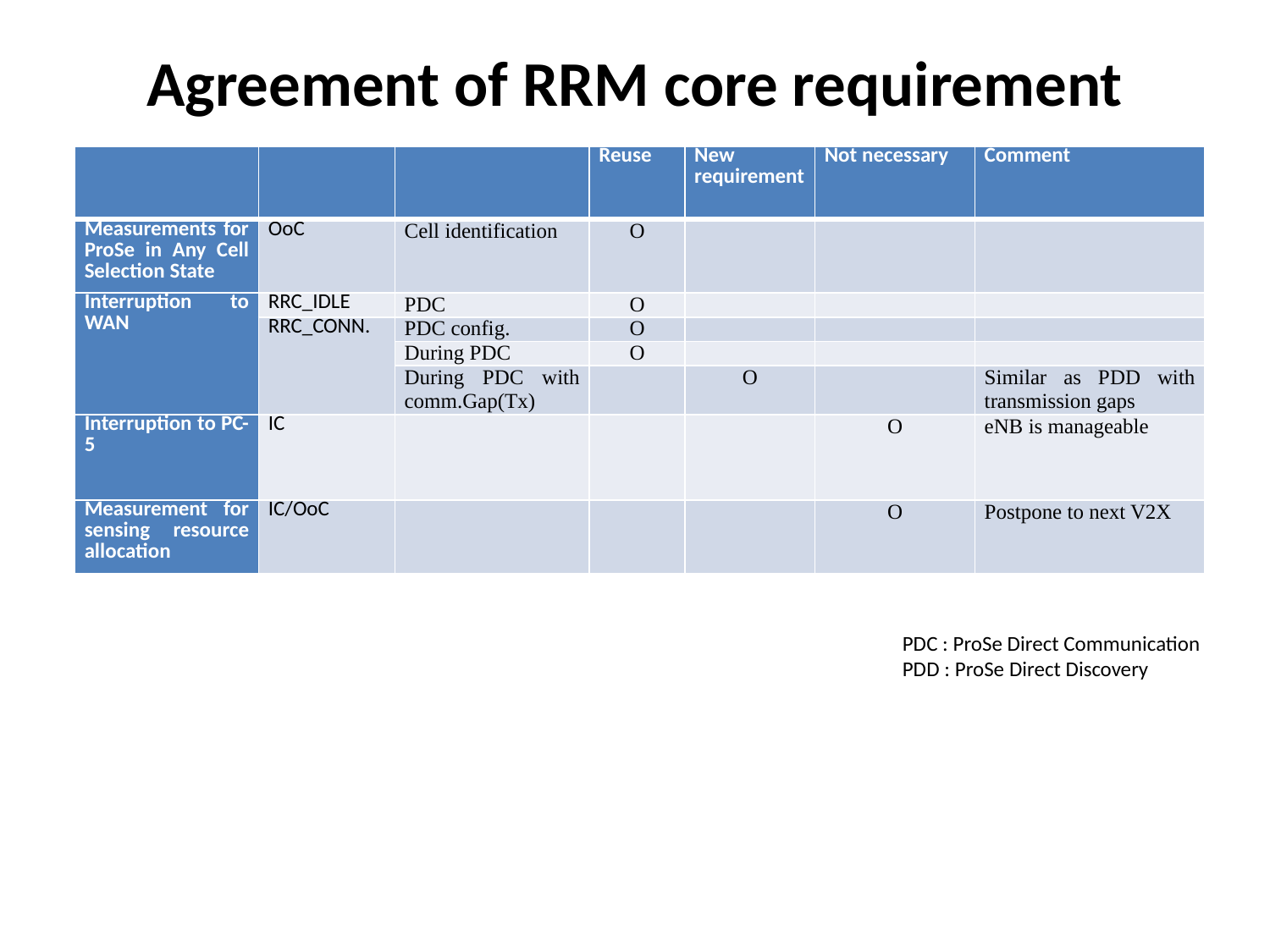

# Agreement of RRM core requirement
|  |  |  | Reuse | New requirement | Not necessary | Comment |
| --- | --- | --- | --- | --- | --- | --- |
| Measurements for ProSe in Any Cell Selection State | OoC | Cell identification | O |  |  |  |
| Interruption to WAN | RRC\_IDLE | PDC | O |  |  |  |
|  | RRC\_CONN. | PDC config. | O |  |  |  |
|  |  | During PDC | O |  |  |  |
|  |  | During PDC with comm.Gap(Tx) |  | O |  | Similar as PDD with transmission gaps |
| Interruption to PC-5 | IC |  |  |  | O | eNB is manageable |
| Measurement for sensing resource allocation | IC/OoC |  |  |  | O | Postpone to next V2X |
PDC : ProSe Direct Communication
PDD : ProSe Direct Discovery